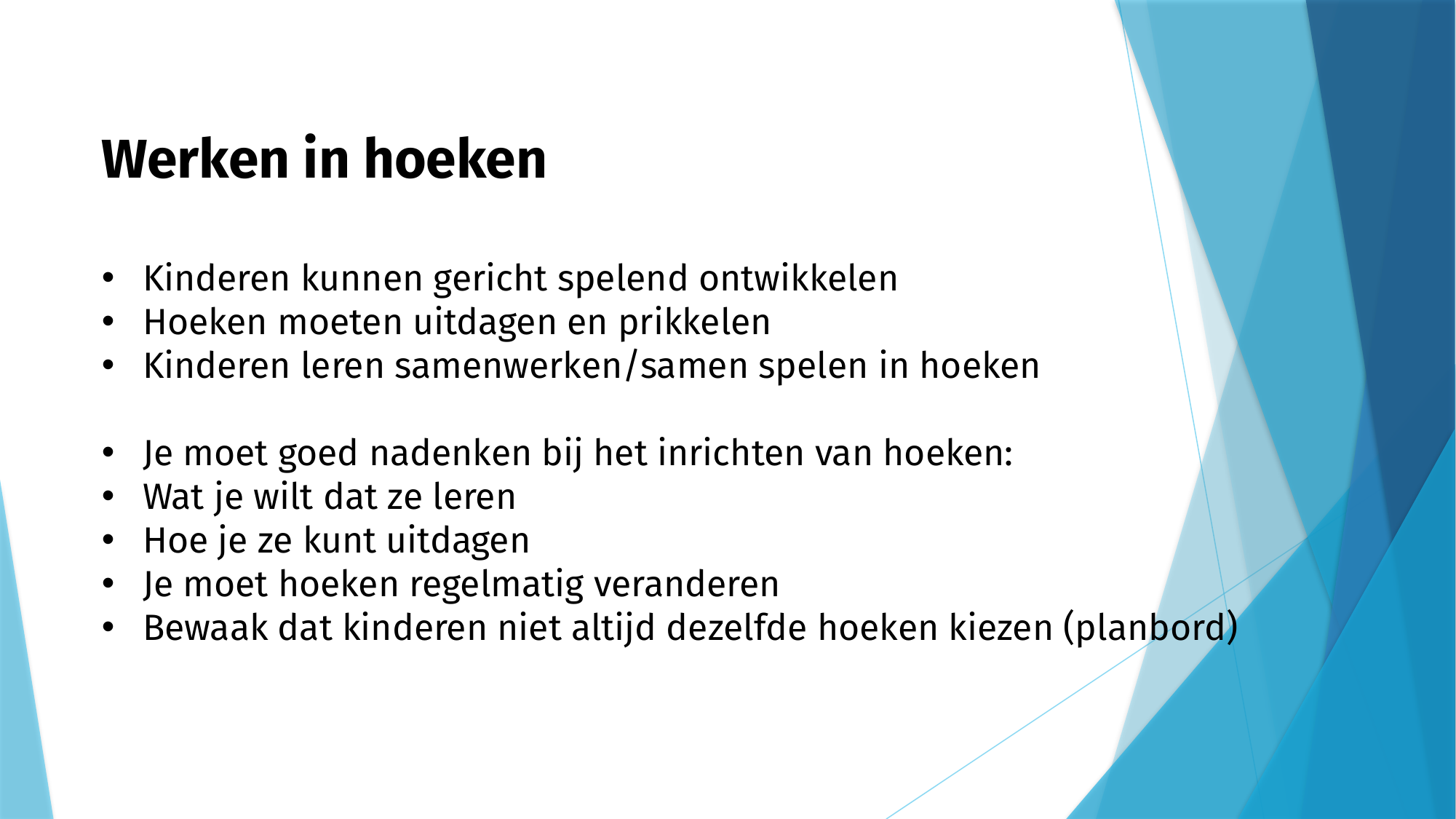

Werken in hoeken

Kinderen kunnen gericht spelend ontwikkelen
Hoeken moeten uitdagen en prikkelen
Kinderen leren samenwerken/samen spelen in hoeken

Je moet goed nadenken bij het inrichten van hoeken:
Wat je wilt dat ze leren
Hoe je ze kunt uitdagen
Je moet hoeken regelmatig veranderen
Bewaak dat kinderen niet altijd dezelfde hoeken kiezen (planbord)